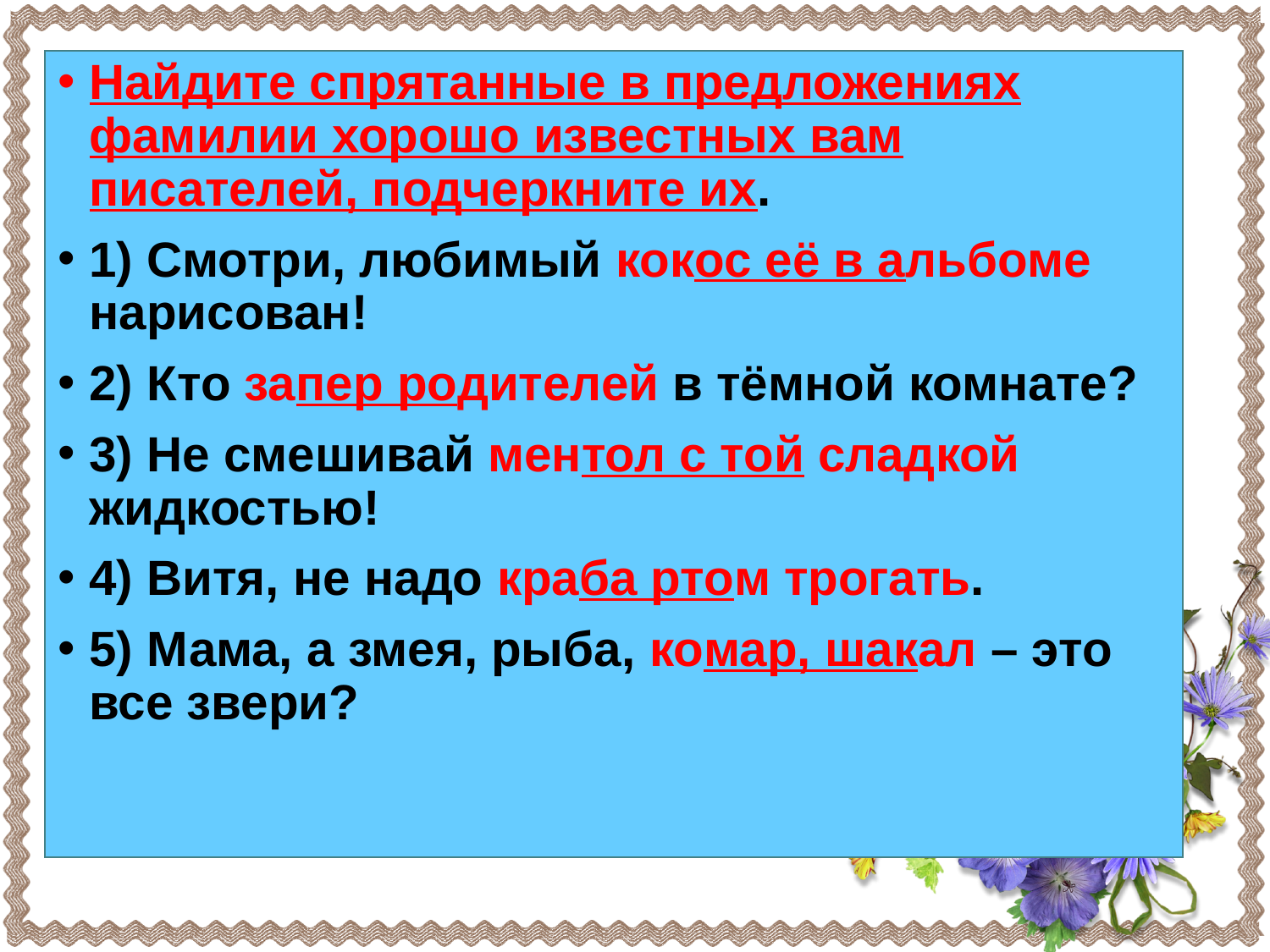

Найдите спрятанные в предложениях фамилии хорошо известных вам писателей, подчеркните их.
1) Смотри, любимый кокос её в альбоме нарисован!
2) Кто запер родителей в тёмной комнате?
3) Не смешивай ментол с той сладкой жидкостью!
4) Витя, не надо краба ртом трогать.
5) Мама, а змея, рыба, комар, шакал – это все звери?